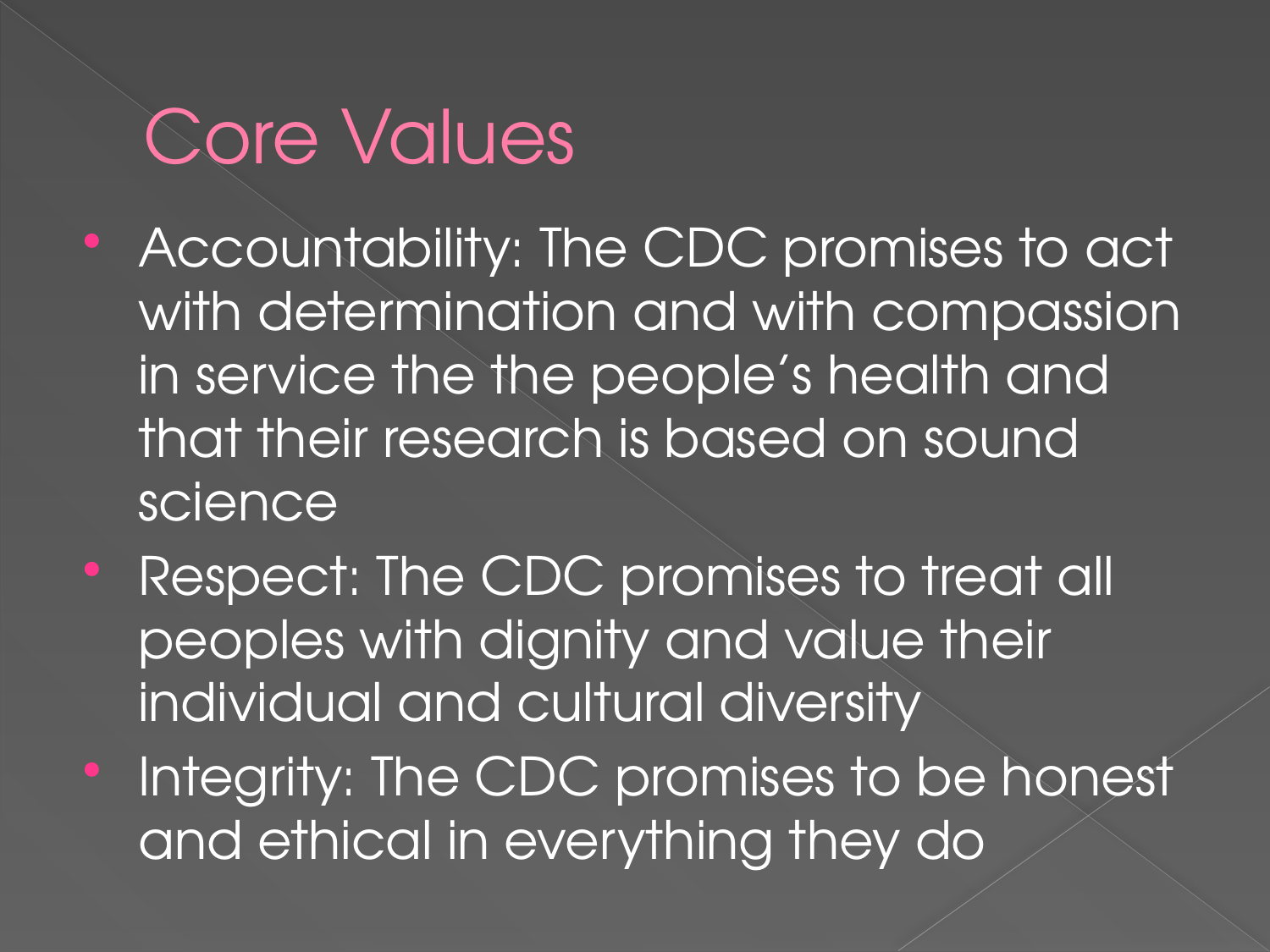

# Core Values
Accountability: The CDC promises to act with determination and with compassion in service the the people’s health and that their research is based on sound science
Respect: The CDC promises to treat all peoples with dignity and value their individual and cultural diversity
Integrity: The CDC promises to be honest and ethical in everything they do